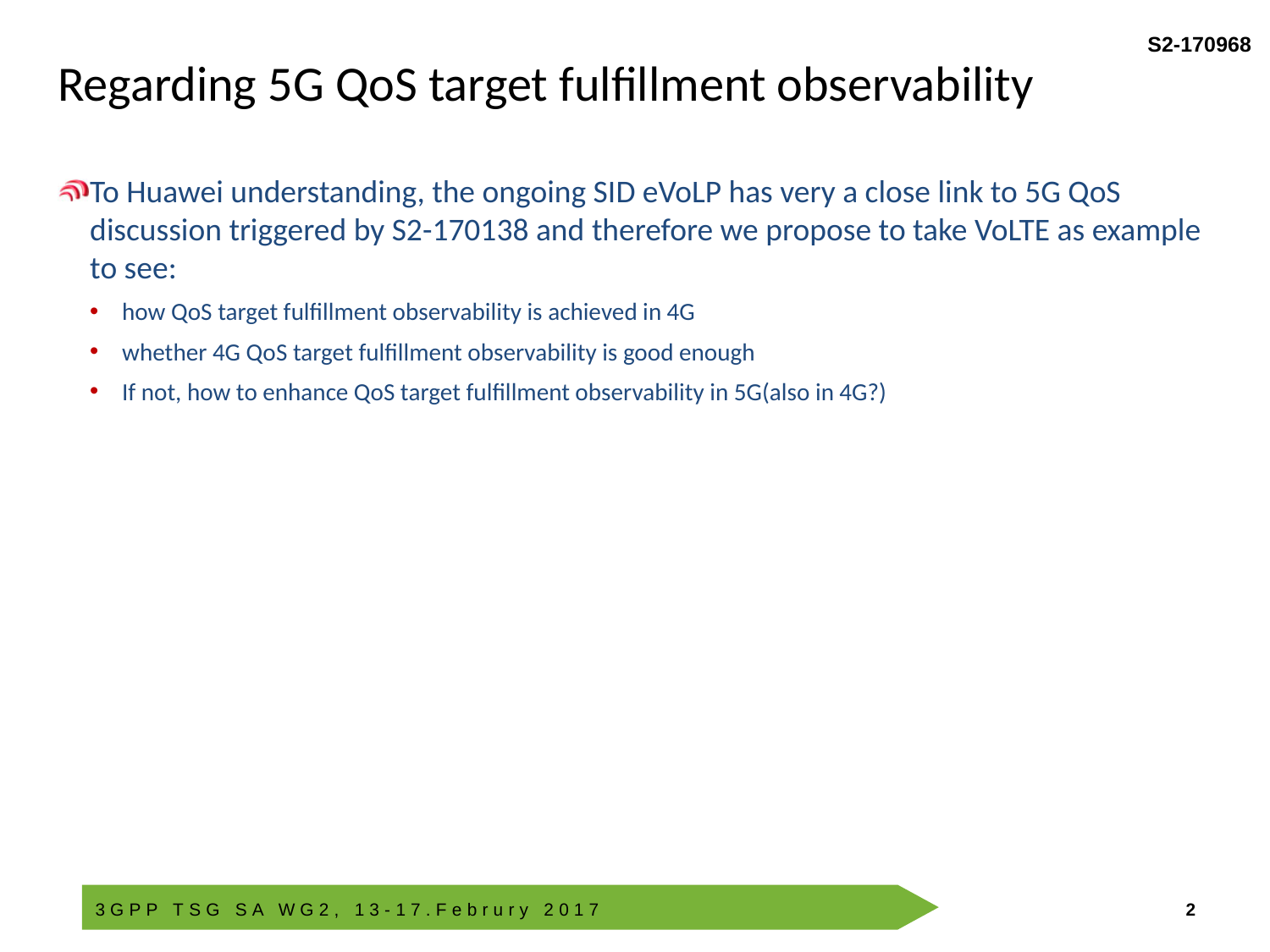

Regarding 5G QoS target fulfillment observability
To Huawei understanding, the ongoing SID eVoLP has very a close link to 5G QoS discussion triggered by S2-170138 and therefore we propose to take VoLTE as example to see:
how QoS target fulfillment observability is achieved in 4G
whether 4G QoS target fulfillment observability is good enough
If not, how to enhance QoS target fulfillment observability in 5G(also in 4G?)